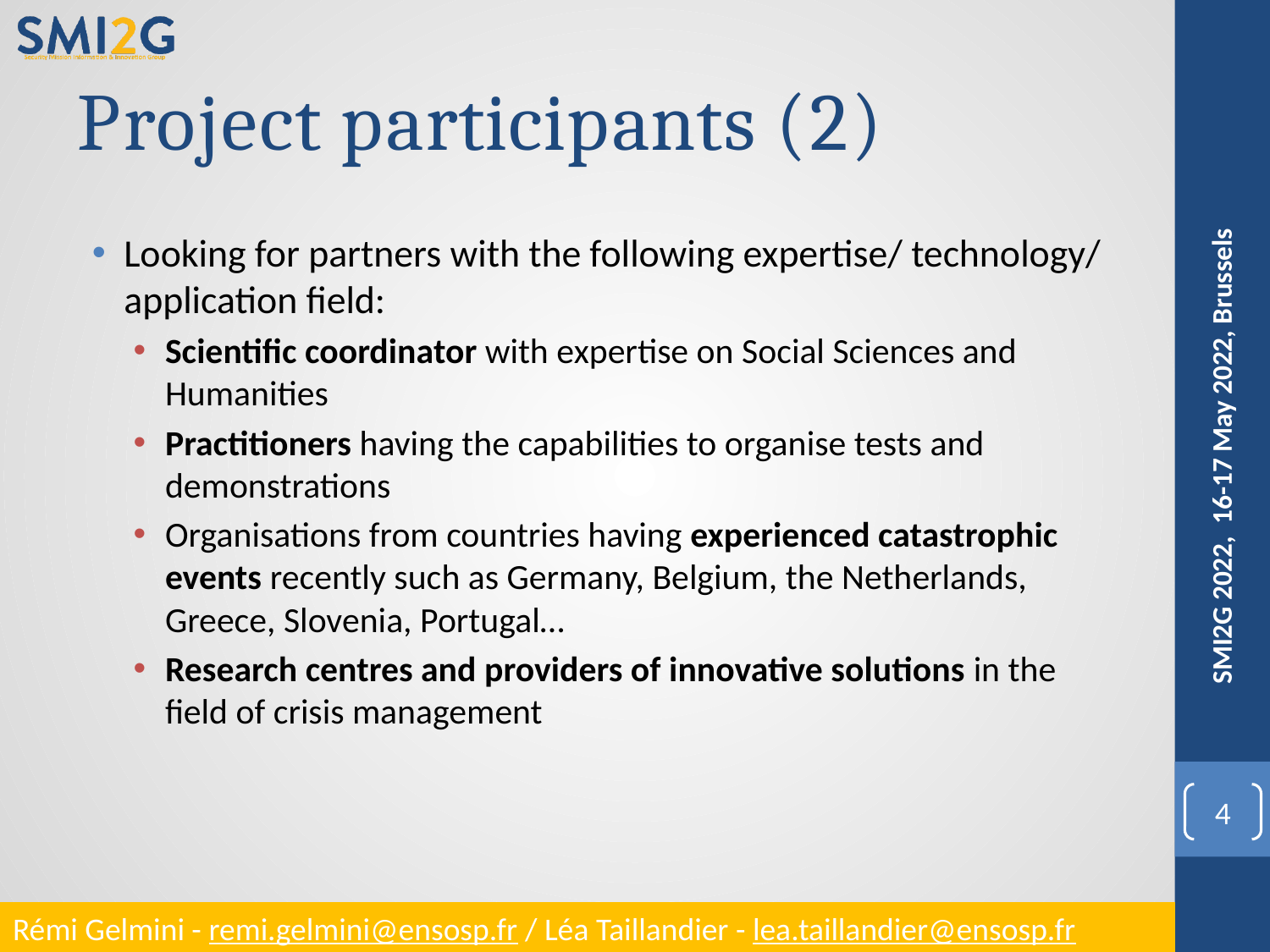

# Project participants (2)
Looking for partners with the following expertise/ technology/ application field:
Scientific coordinator with expertise on Social Sciences and Humanities
Practitioners having the capabilities to organise tests and demonstrations
Organisations from countries having experienced catastrophic events recently such as Germany, Belgium, the Netherlands, Greece, Slovenia, Portugal…
Research centres and providers of innovative solutions in the field of crisis management

SMI2G 2022,  16-17 May 2022, Brussels
4
Rémi Gelmini - remi.gelmini@ensosp.fr / Léa Taillandier - lea.taillandier@ensosp.fr